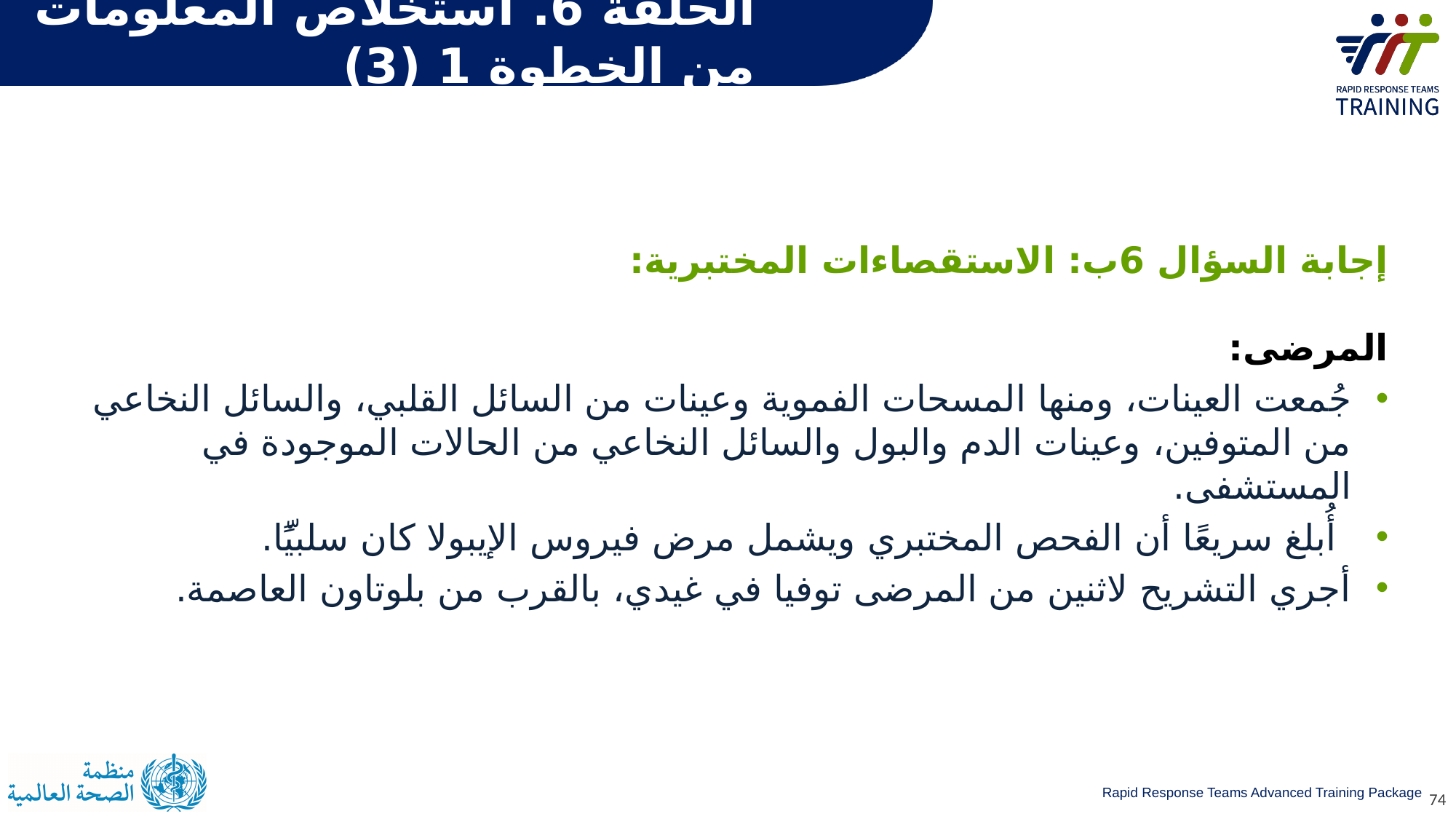

# الحلقة 6. استخلاص المعلومات من الخطوة 1 (3)
إجابة السؤال 6ب: الاستقصاءات المختبرية:

المرضى:
جُمعت العينات، ومنها المسحات الفموية وعينات من السائل القلبي، والسائل النخاعي من المتوفين، وعينات الدم والبول والسائل النخاعي من الحالات الموجودة في المستشفى.
 أُبلغ سريعًا أن الفحص المختبري ويشمل مرض فيروس الإيبولا كان سلبيًّا.
أجري التشريح لاثنين من المرضى توفيا في غيدي، بالقرب من بلوتاون العاصمة.